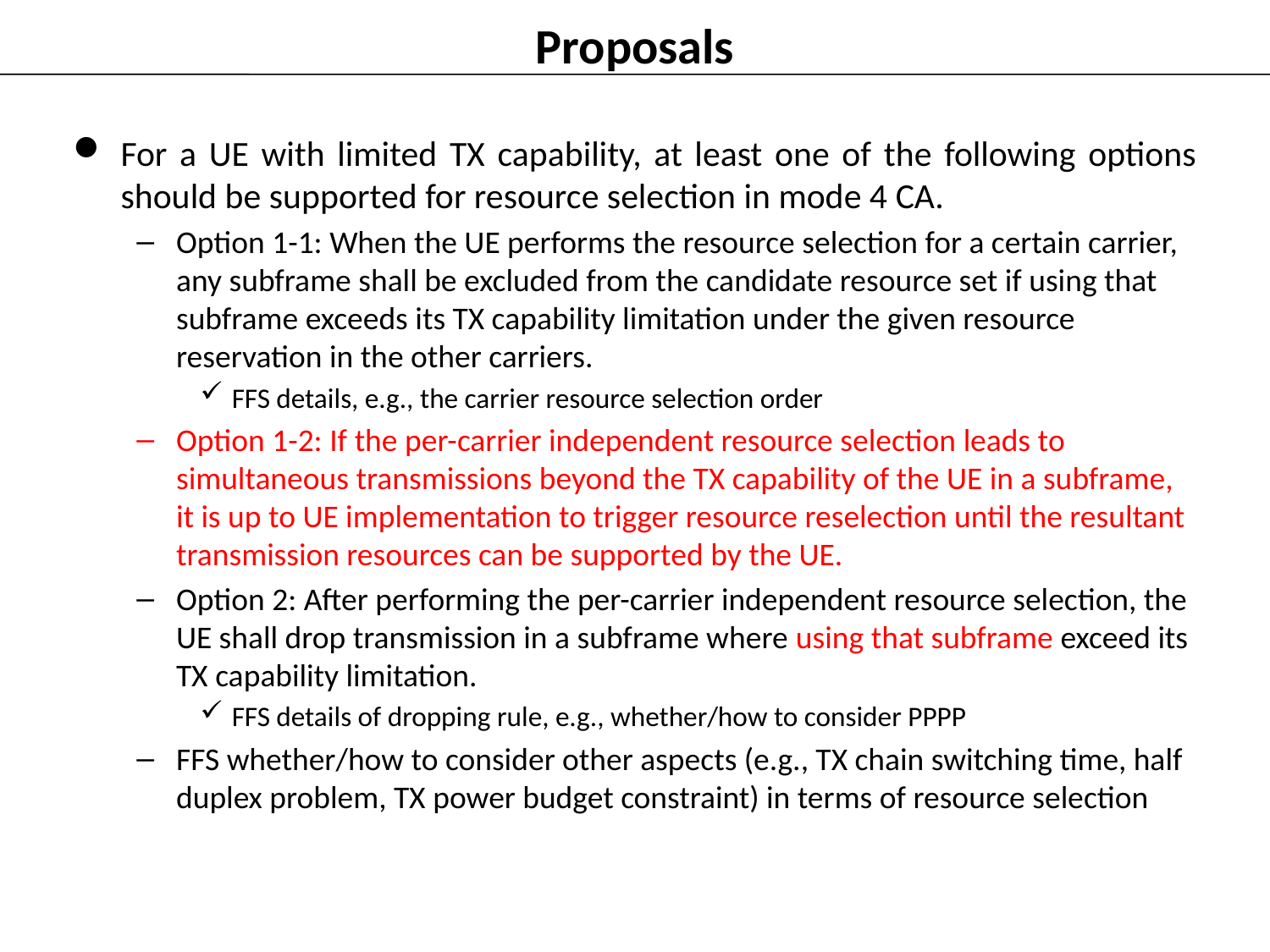

# Proposals
For a UE with limited TX capability, at least one of the following options should be supported for resource selection in mode 4 CA.
Option 1-1: When the UE performs the resource selection for a certain carrier, any subframe shall be excluded from the candidate resource set if using that subframe exceeds its TX capability limitation under the given resource reservation in the other carriers.
FFS details, e.g., the carrier resource selection order
Option 1-2: If the per-carrier independent resource selection leads to simultaneous transmissions beyond the TX capability of the UE in a subframe, it is up to UE implementation to trigger resource reselection until the resultant transmission resources can be supported by the UE.
Option 2: After performing the per-carrier independent resource selection, the UE shall drop transmission in a subframe where using that subframe exceed its TX capability limitation.
FFS details of dropping rule, e.g., whether/how to consider PPPP
FFS whether/how to consider other aspects (e.g., TX chain switching time, half duplex problem, TX power budget constraint) in terms of resource selection